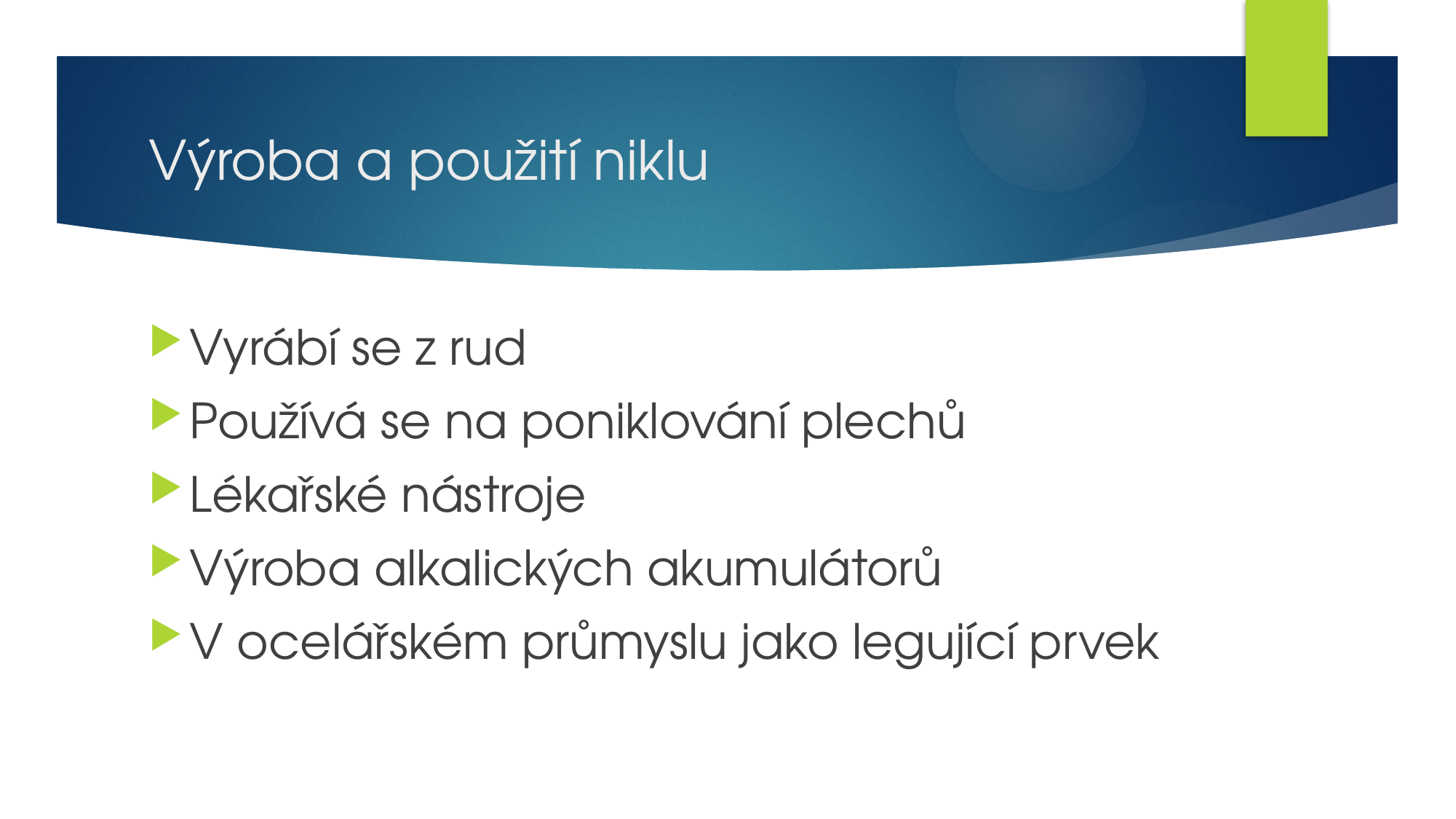

# Výroba a použití niklu
Vyrábí se z rud
Používá se na poniklování plechů
Lékařské nástroje
Výroba alkalických akumulátorů
V ocelářském průmyslu jako legující prvek